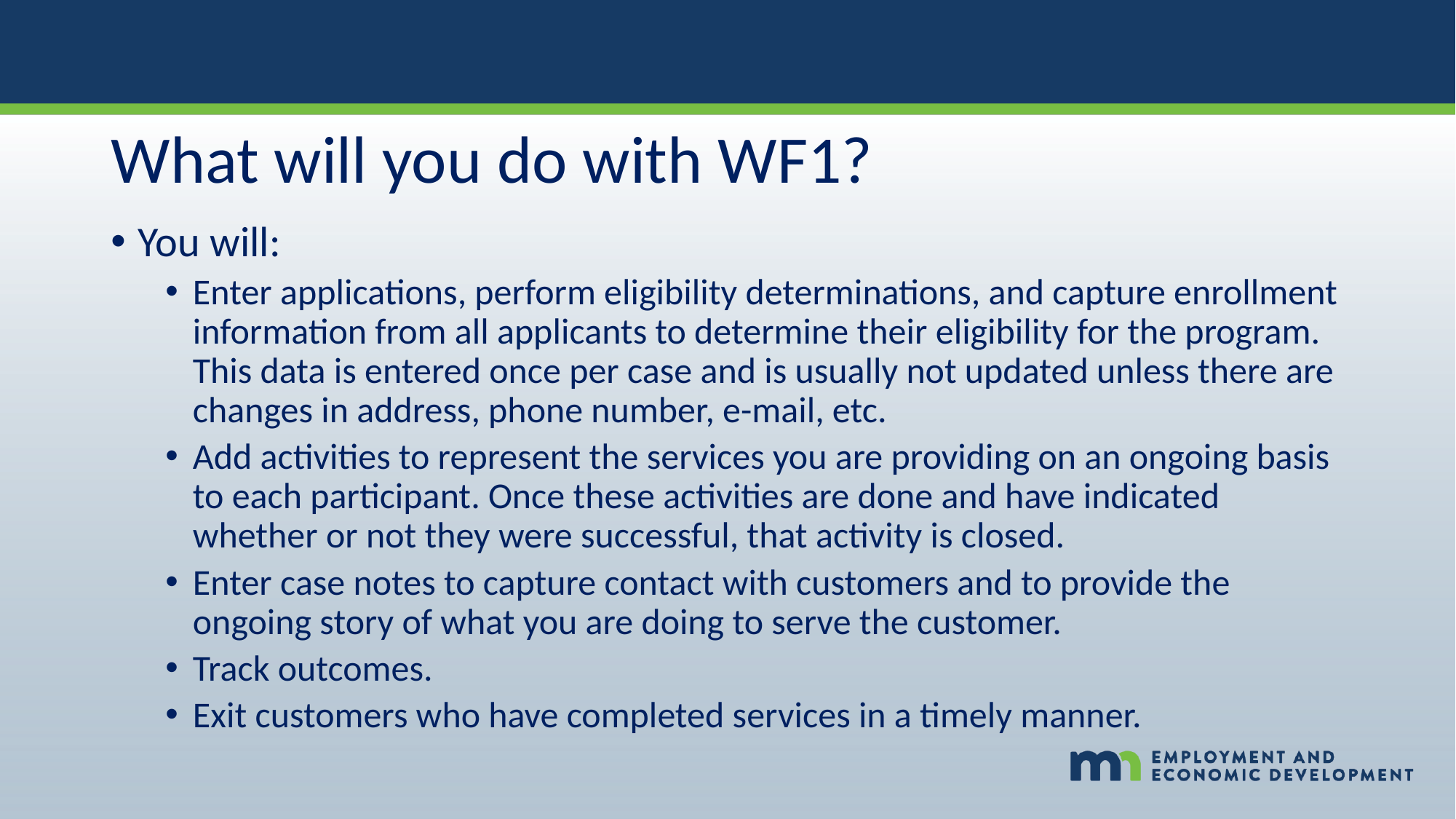

# What will you do with WF1?
You will:
Enter applications, perform eligibility determinations, and capture enrollment information from all applicants to determine their eligibility for the program. This data is entered once per case and is usually not updated unless there are changes in address, phone number, e-mail, etc.
Add activities to represent the services you are providing on an ongoing basis to each participant. Once these activities are done and have indicated whether or not they were successful, that activity is closed.
Enter case notes to capture contact with customers and to provide the ongoing story of what you are doing to serve the customer.
Track outcomes.
Exit customers who have completed services in a timely manner.